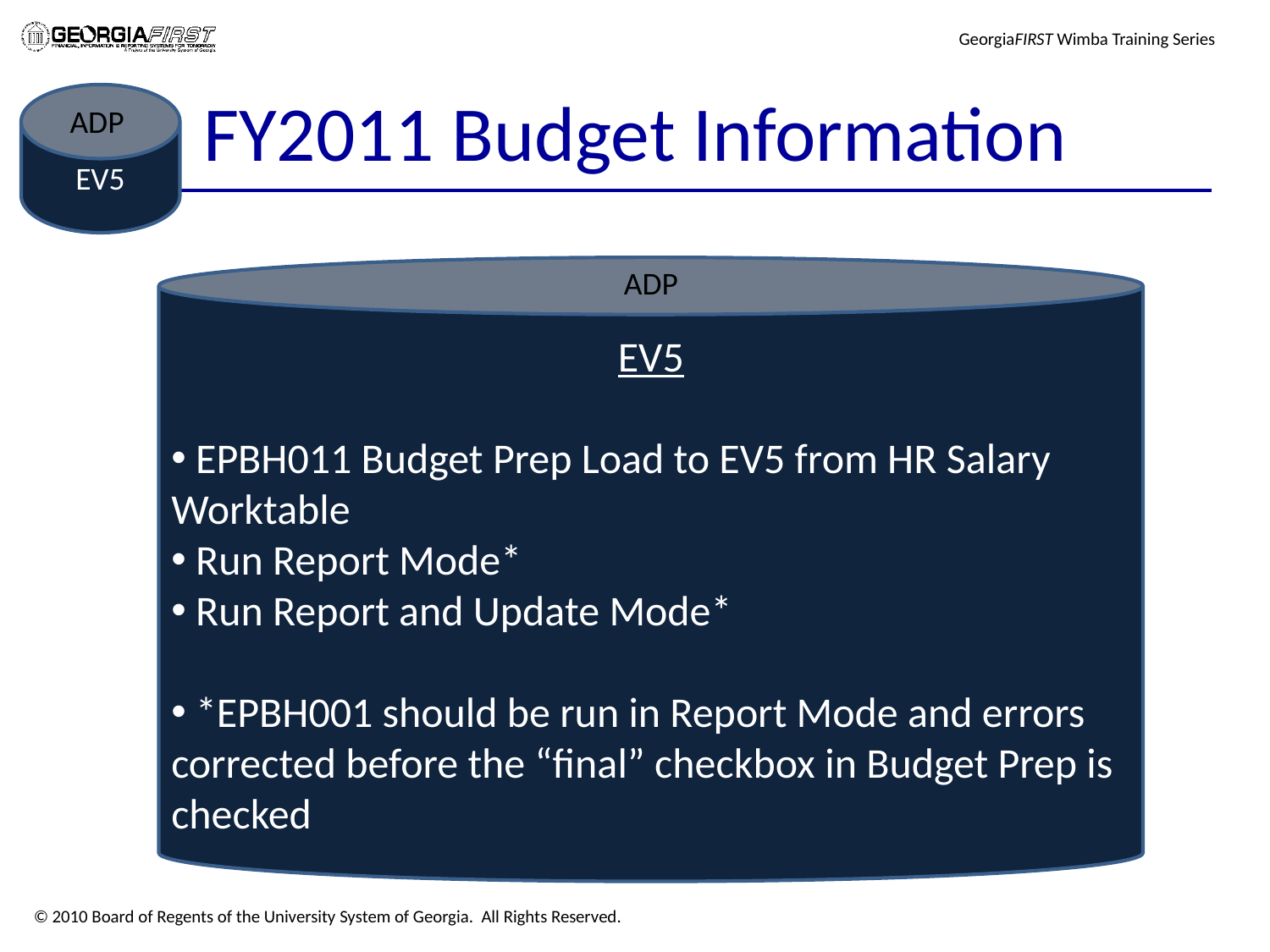

# FY2011 Budget Information
EV5
ADP
EV5

 EPBH011 Budget Prep Load to EV5 from HR Salary Worktable
 Run Report Mode*
 Run Report and Update Mode*

 *EPBH001 should be run in Report Mode and errors corrected before the “final” checkbox in Budget Prep is checked
ADP